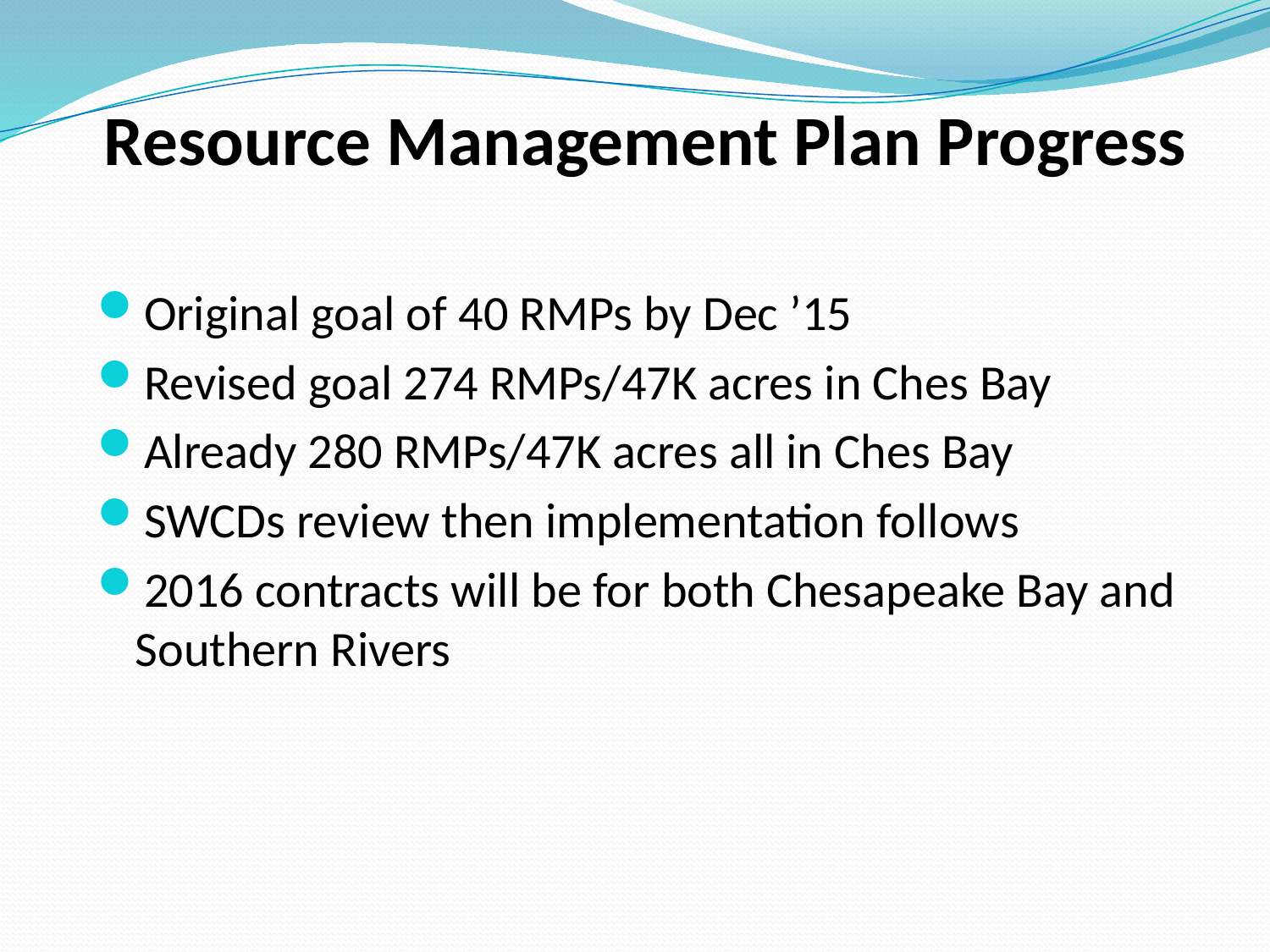

# Resource Management Plan Progress
Original goal of 40 RMPs by Dec ’15
Revised goal 274 RMPs/47K acres in Ches Bay
Already 280 RMPs/47K acres all in Ches Bay
SWCDs review then implementation follows
2016 contracts will be for both Chesapeake Bay and Southern Rivers